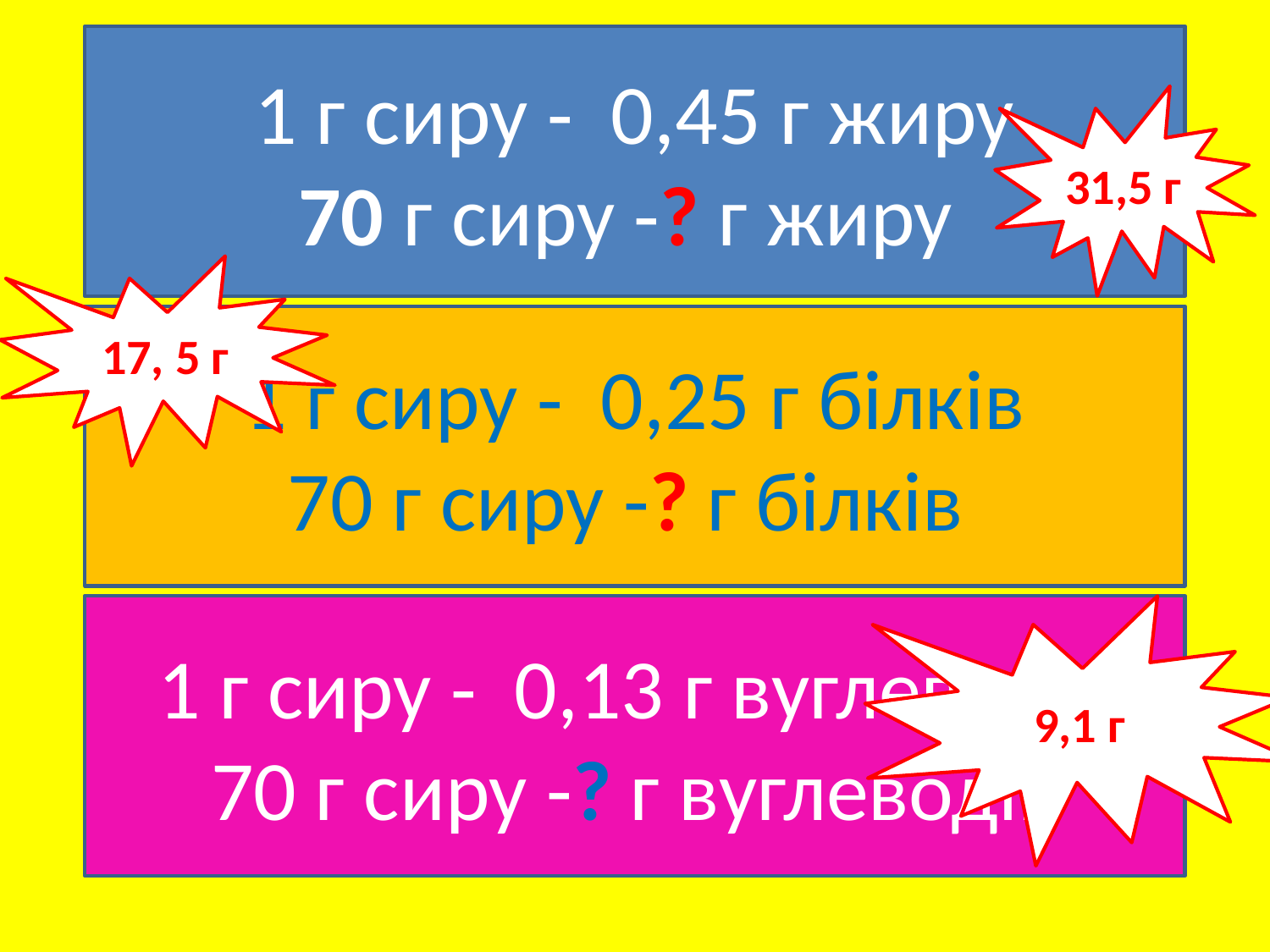

1 г сиру -  0,45 г жиру
70 г сиру -? г жиру
31,5 г
17, 5 г
1 г сиру -  0,25 г білків
70 г сиру -? г білків
1 г сиру -  0,13 г вуглеводів
70 г сиру -? г вуглеводів
9,1 г